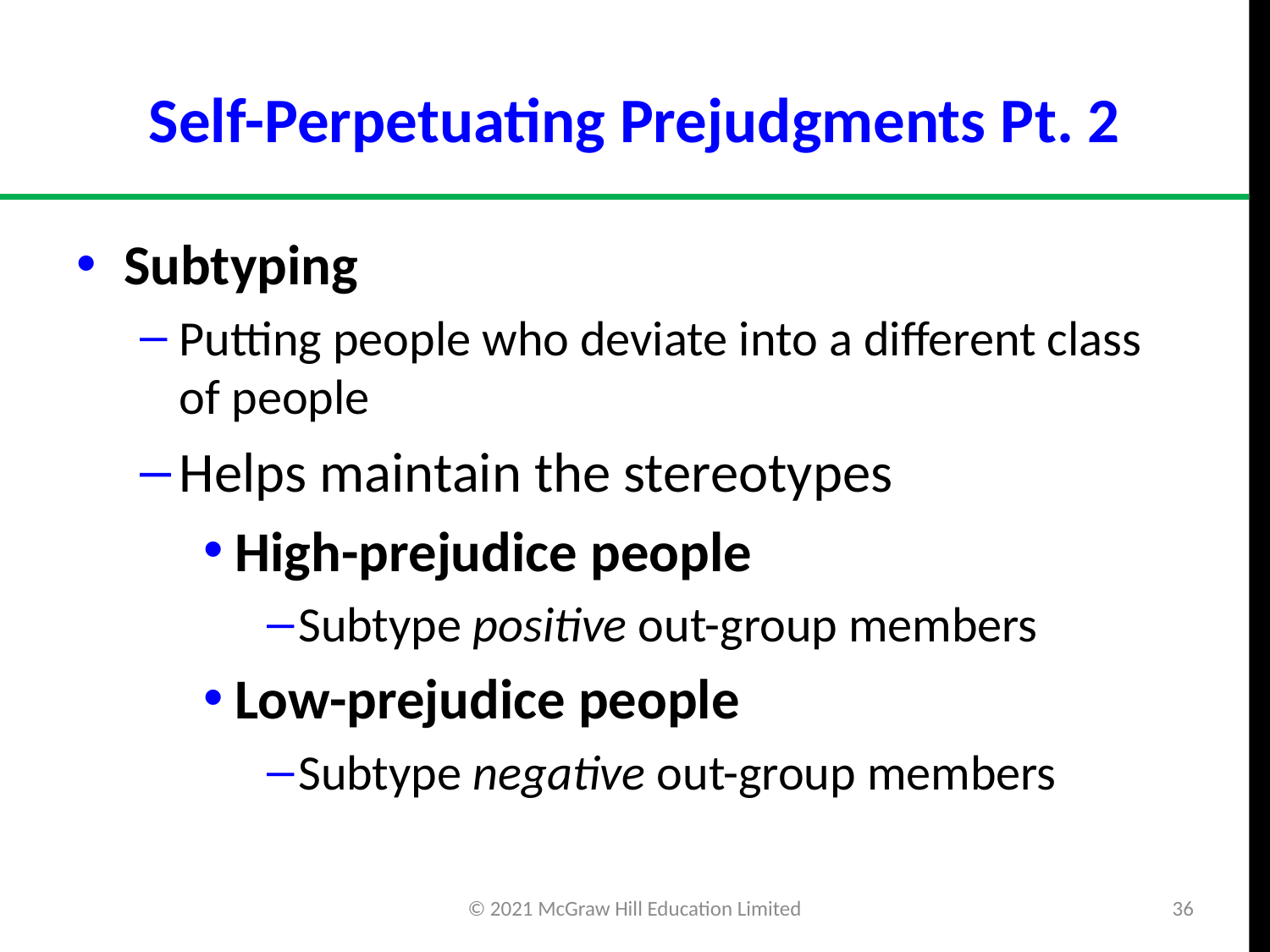

# Self-Perpetuating Prejudgments Pt. 2
Subtyping
Putting people who deviate into a different class of people
Helps maintain the stereotypes
High-prejudice people
Subtype positive out-group members
Low-prejudice people
Subtype negative out-group members
© 2021 McGraw Hill Education Limited
36